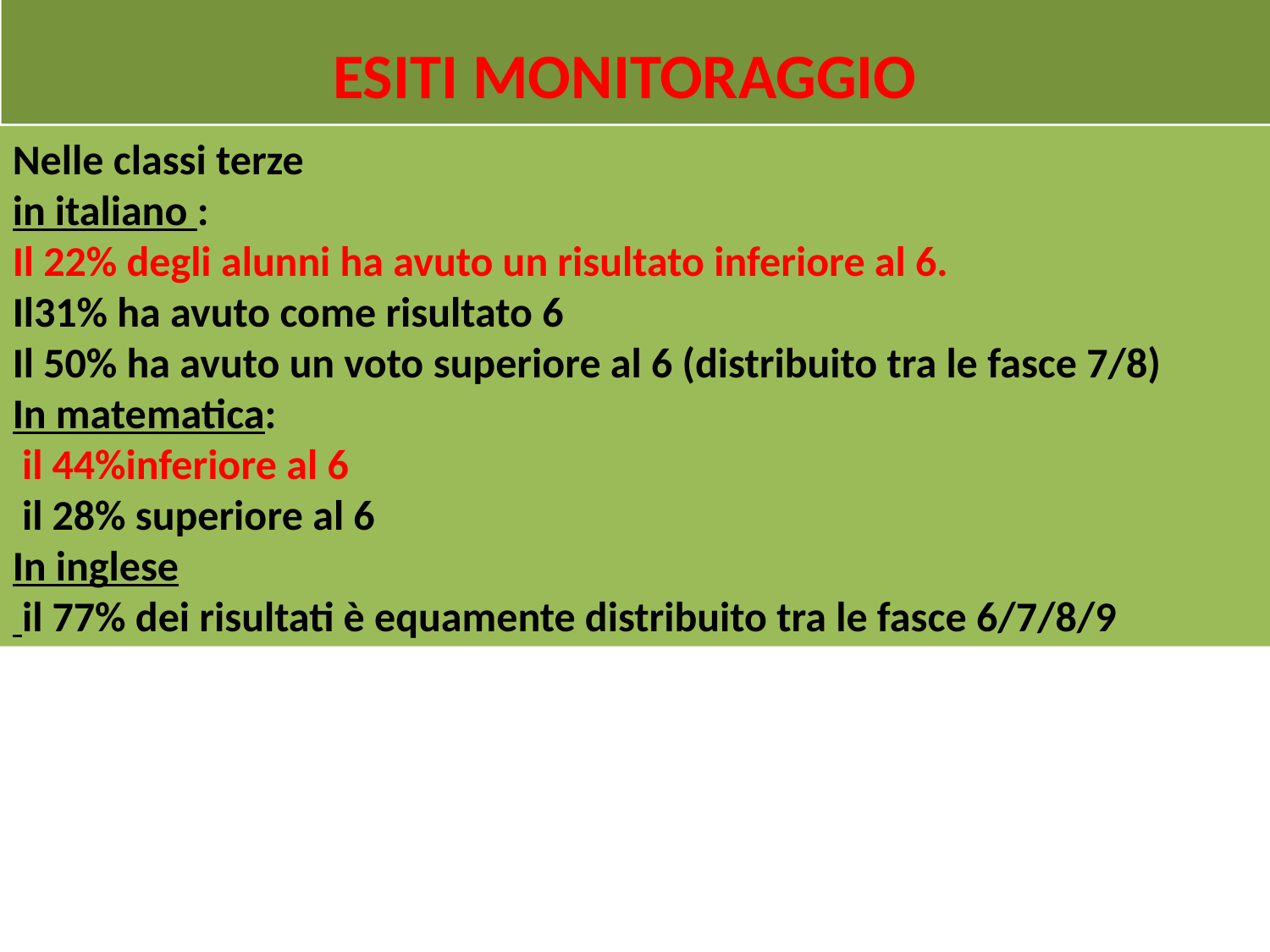

ESITI MONITORAGGIO
Nelle classi terze
in italiano :
Il 22% degli alunni ha avuto un risultato inferiore al 6.
Il31% ha avuto come risultato 6
Il 50% ha avuto un voto superiore al 6 (distribuito tra le fasce 7/8)
In matematica:
 il 44%inferiore al 6
 il 28% superiore al 6
In inglese
 il 77% dei risultati è equamente distribuito tra le fasce 6/7/8/9